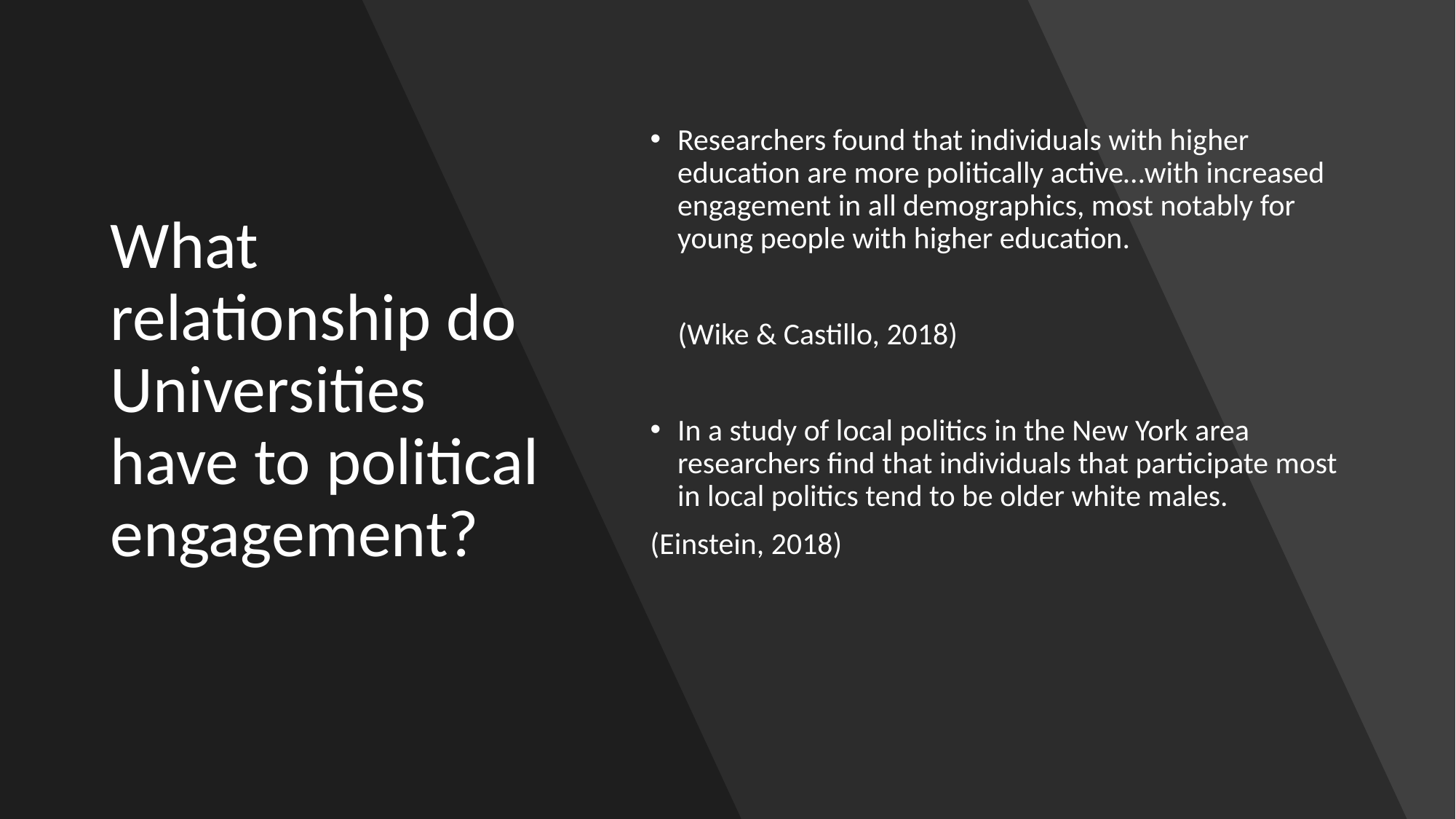

# What relationship do Universities have to political engagement?
Researchers found that individuals with higher education are more politically active…with increased engagement in all demographics, most notably for young people with higher education.

    (Wike & Castillo, 2018)

In a study of local politics in the New York area researchers find that individuals that participate most in local politics tend to be older white males.
(Einstein, 2018)